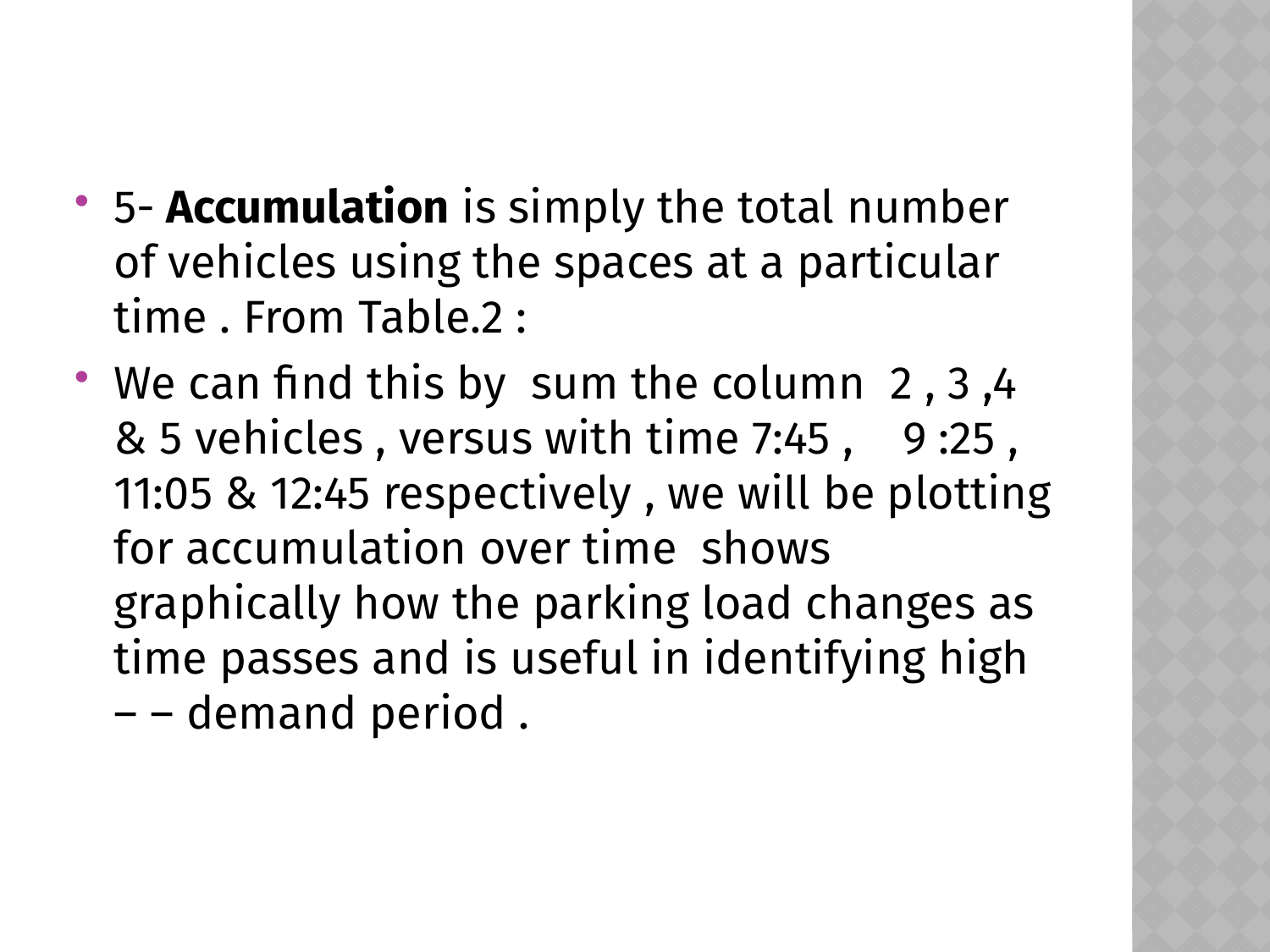

#

5- Accumulation is simply the total number of vehicles using the spaces at a particular time . From Table.2 :
We can find this by  sum the column  2 , 3 ,4 & 5 vehicles , versus with time 7:45 ,    9 :25 , 11:05 & 12:45 respectively , we will be plotting for accumulation over time  shows graphically how the parking load changes as time passes and is useful in identifying high – – demand period .